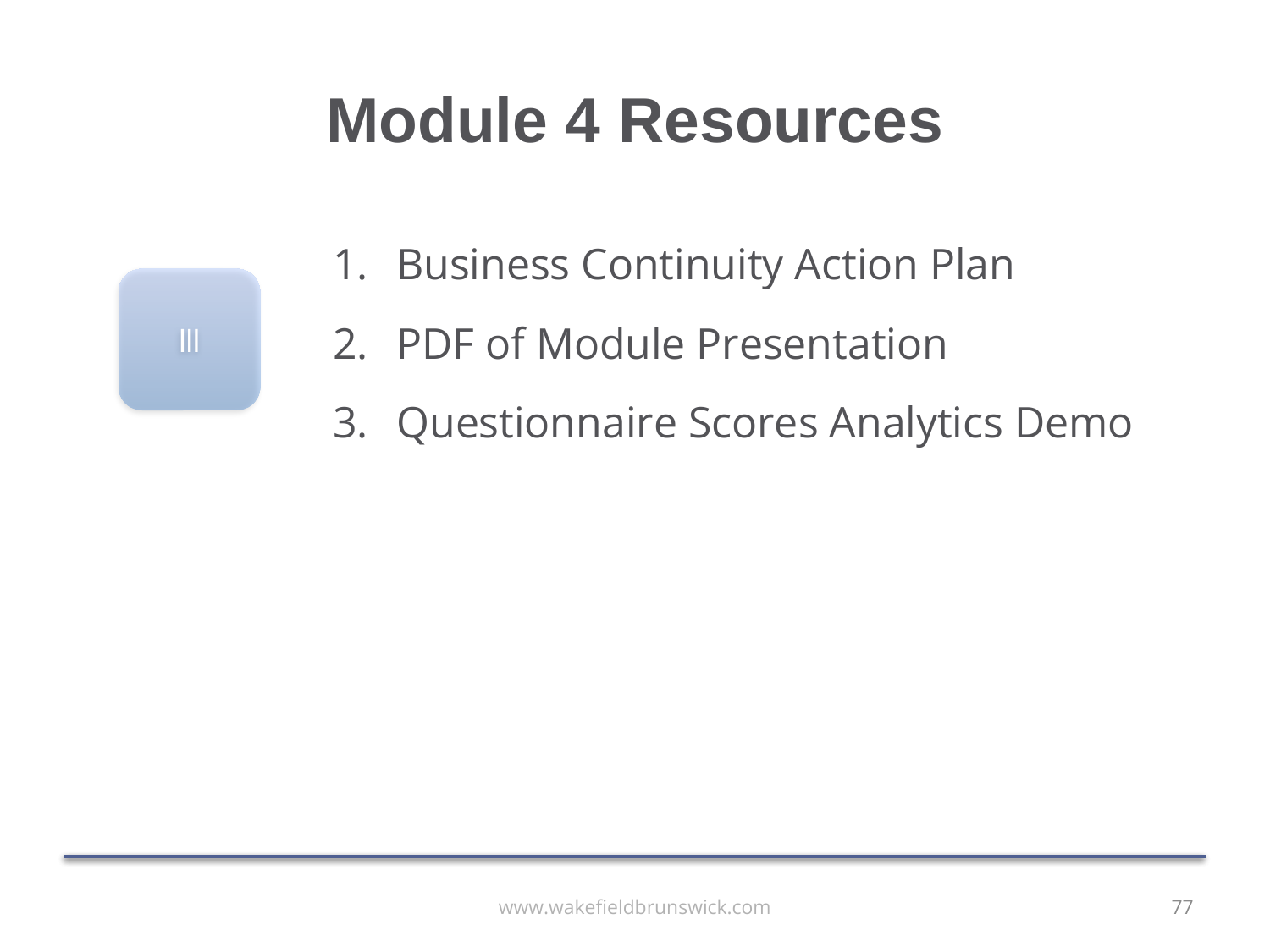

# Module 4 Resources
Business Continuity Action Plan
PDF of Module Presentation
Questionnaire Scores Analytics Demo

lll
www.wakefieldbrunswick.com
77